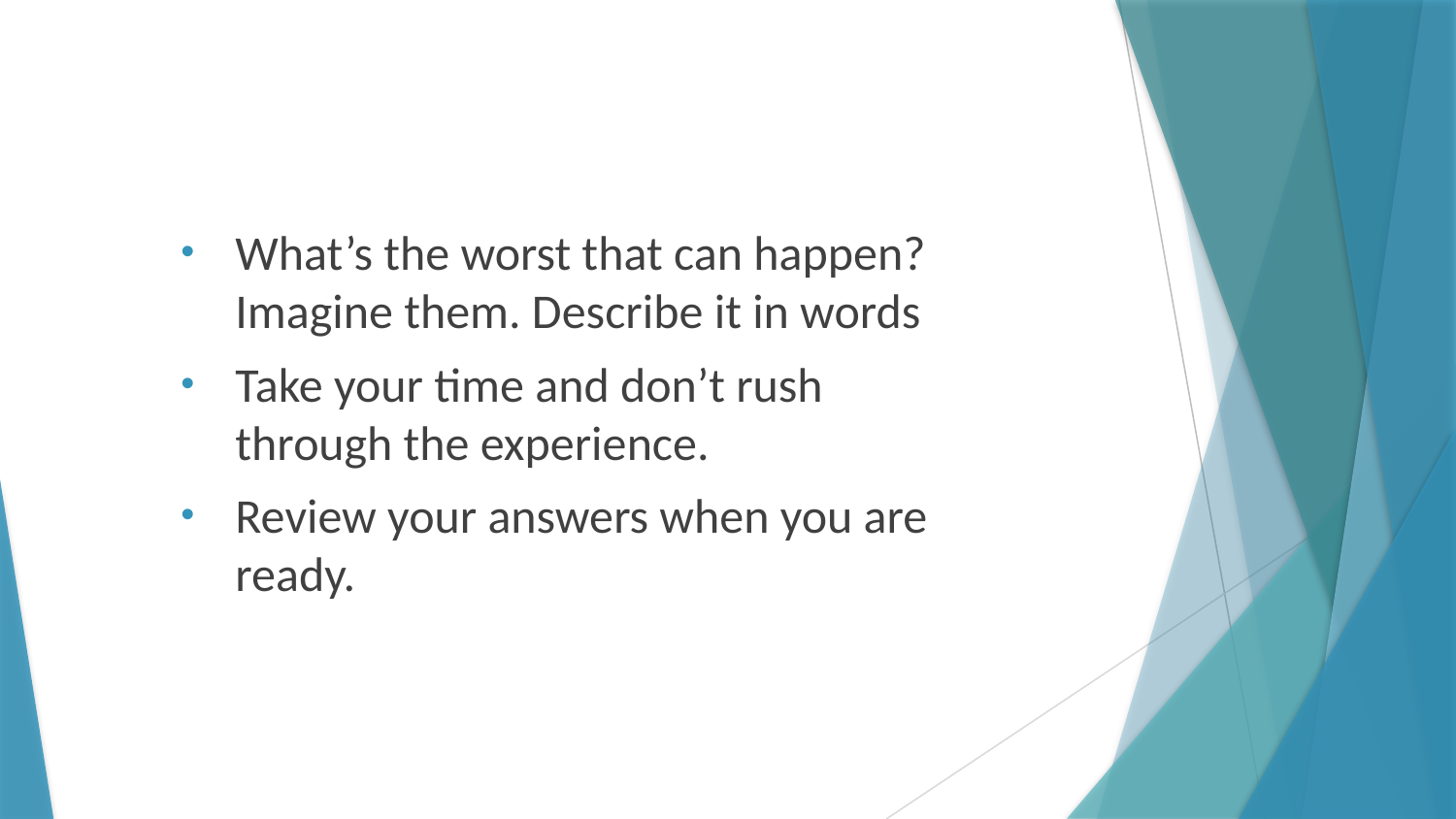

What’s the worst that can happen? Imagine them. Describe it in words
Take your time and don’t rush through the experience.
Review your answers when you are ready.